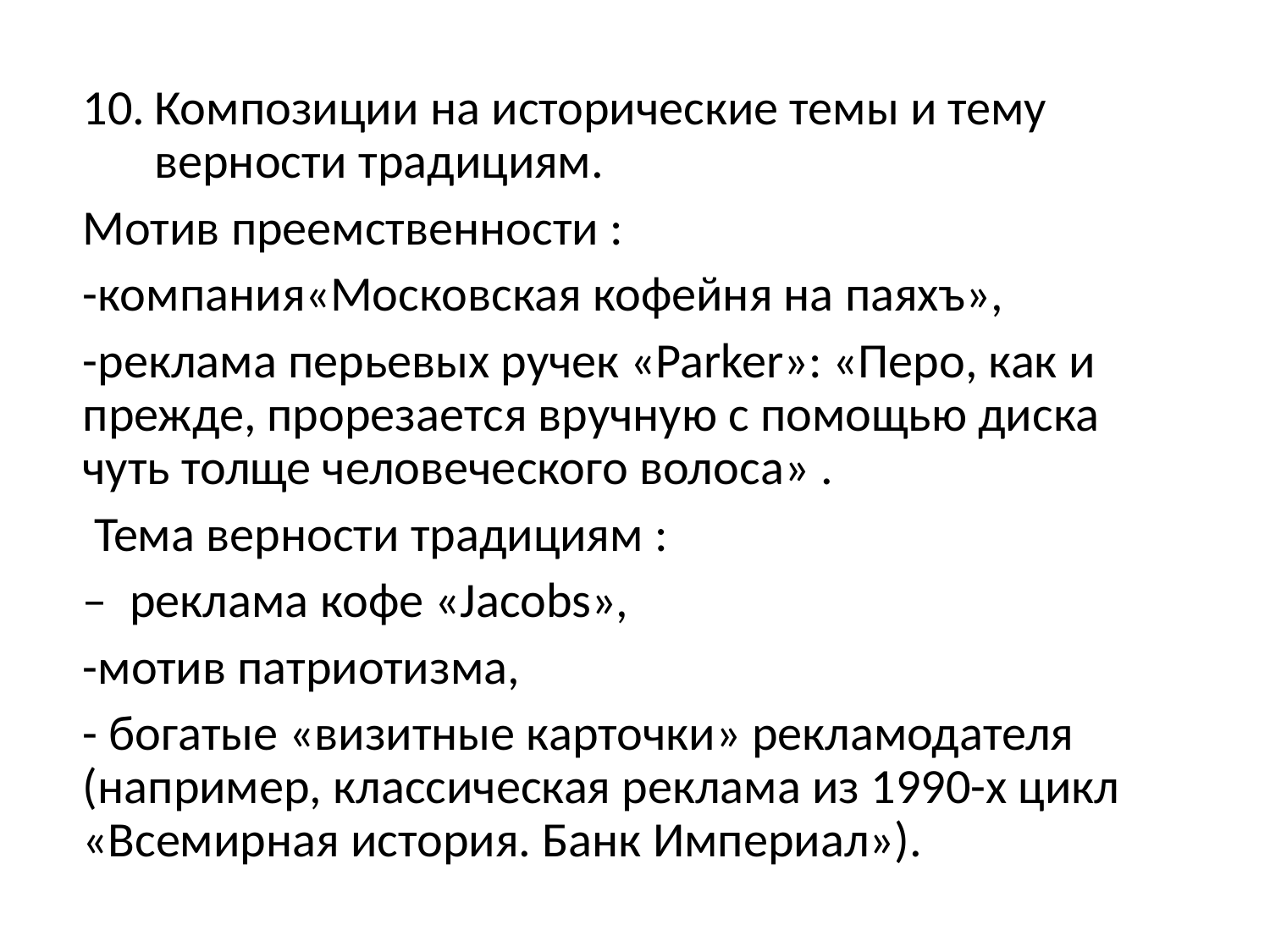

Композиции на исторические темы и тему верности традициям.
Мотив преемственности :
-компания«Московская кофейня на паяхъ»,
-реклама перьевых ручек «Parker»: «Перо, как и прежде, прорезается вручную с помощью диска чуть толще человеческого волоса» .
 Тема верности традициям :
–  реклама кофе «Jacobs»,
-мотив патриотизма,
- богатые «визитные карточки» рекламодателя (например, классическая реклама из 1990-х цикл «Всемирная история. Банк Империал»).